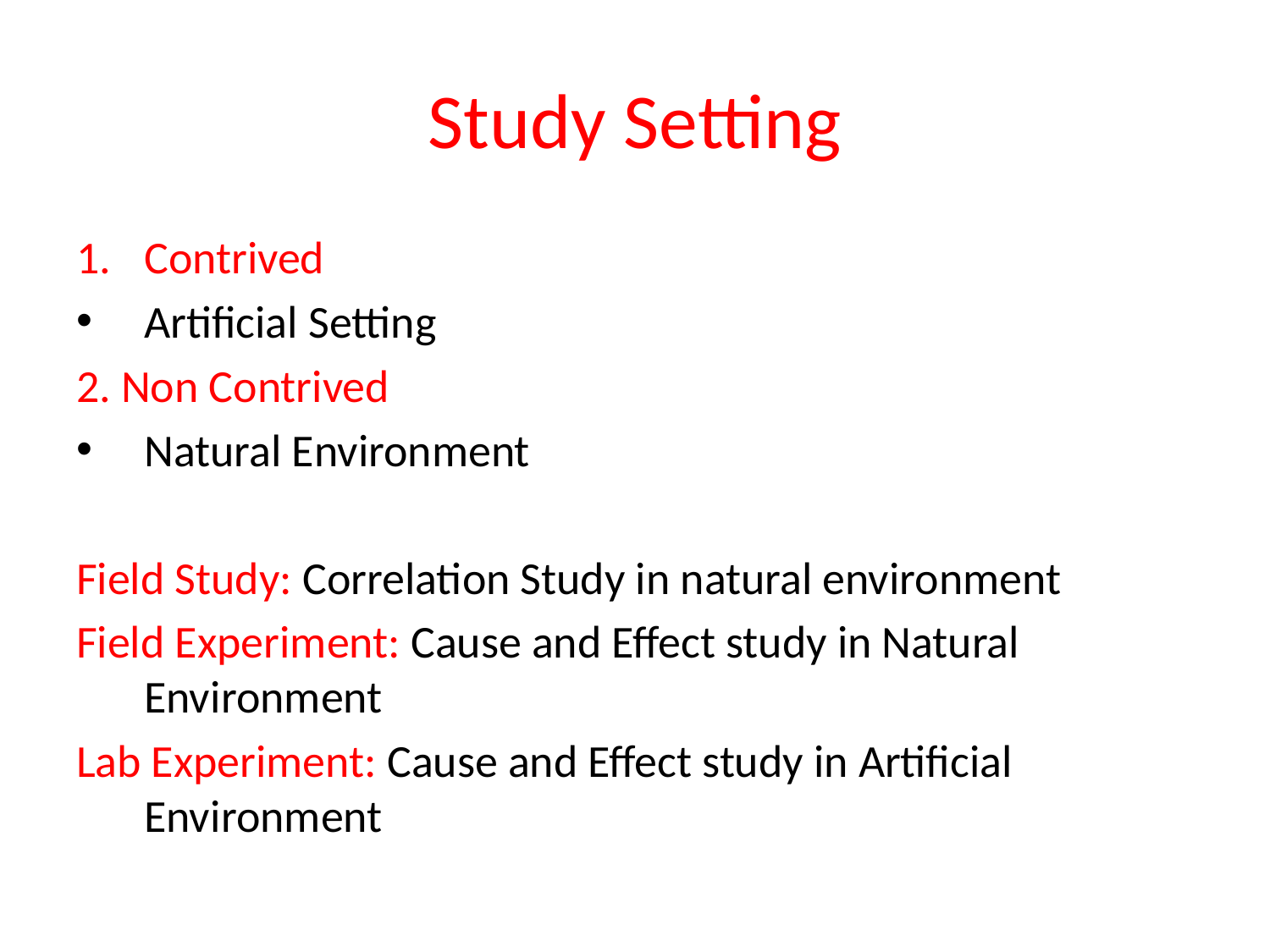

# Study Setting
Contrived
Artificial Setting
2. Non Contrived
Natural Environment

Field Study: Correlation Study in natural environment
Field Experiment: Cause and Effect study in Natural Environment
Lab Experiment: Cause and Effect study in Artificial Environment